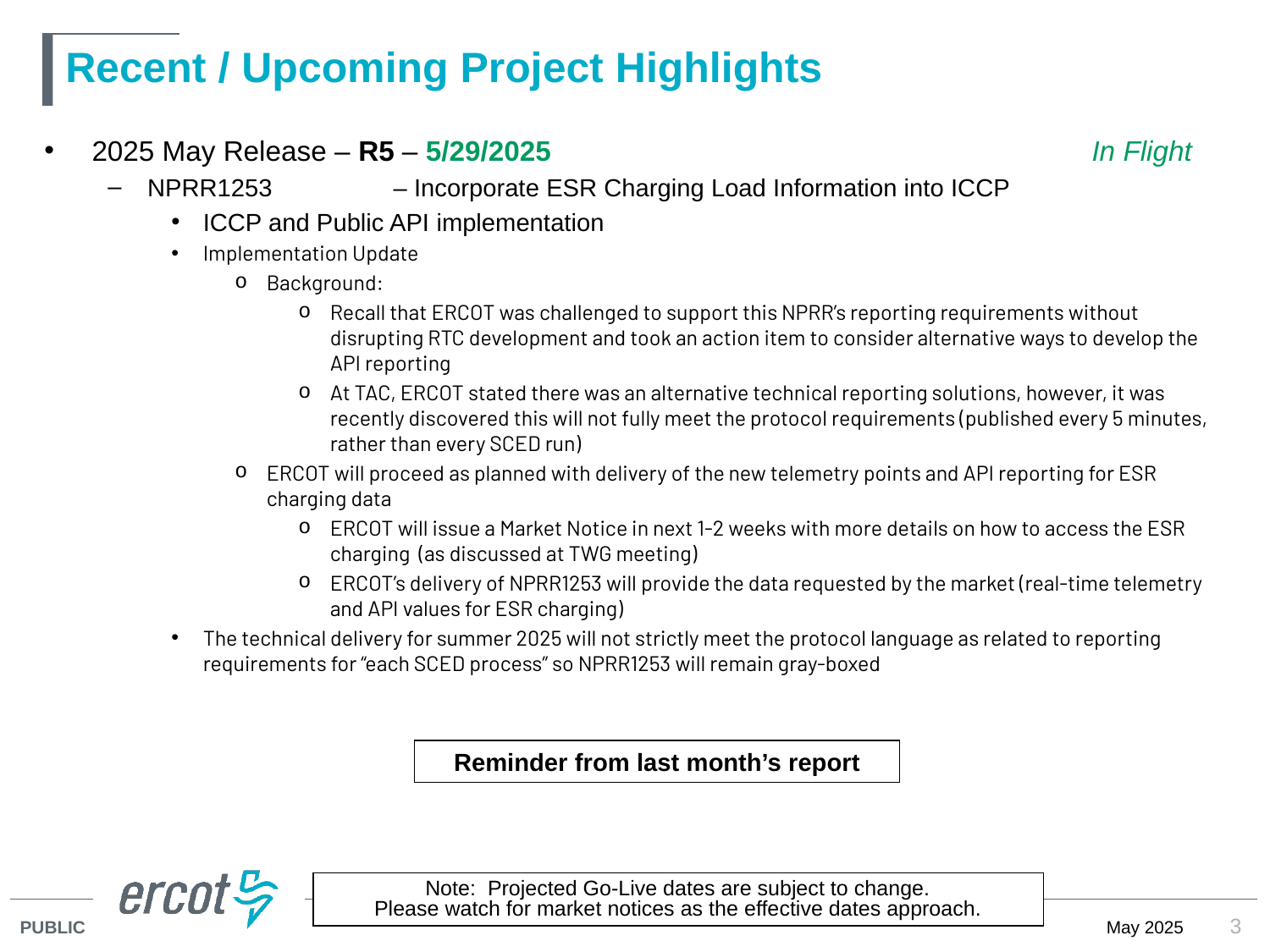

# Recent / Upcoming Project Highlights
2025 May Release – R5 – 5/29/2025	In Flight
NPRR1253 	– Incorporate ESR Charging Load Information into ICCP
ICCP and Public API implementation
Implementation Update
Background:
Recall that ERCOT was challenged to support this NPRR’s reporting requirements without disrupting RTC development and took an action item to consider alternative ways to develop the API reporting
At TAC, ERCOT stated there was an alternative technical reporting solutions, however, it was recently discovered this will not fully meet the protocol requirements (published every 5 minutes, rather than every SCED run)
ERCOT will proceed as planned with delivery of the new telemetry points and API reporting for ESR charging data
ERCOT will issue a Market Notice in next 1-2 weeks with more details on how to access the ESR charging  (as discussed at TWG meeting)
ERCOT’s delivery of NPRR1253 will provide the data requested by the market (real-time telemetry and API values for ESR charging)
The technical delivery for summer 2025 will not strictly meet the protocol language as related to reporting requirements for “each SCED process” so NPRR1253 will remain gray-boxed
Reminder from last month’s report
Note:  Projected Go-Live dates are subject to change.
Please watch for market notices as the effective dates approach.
3